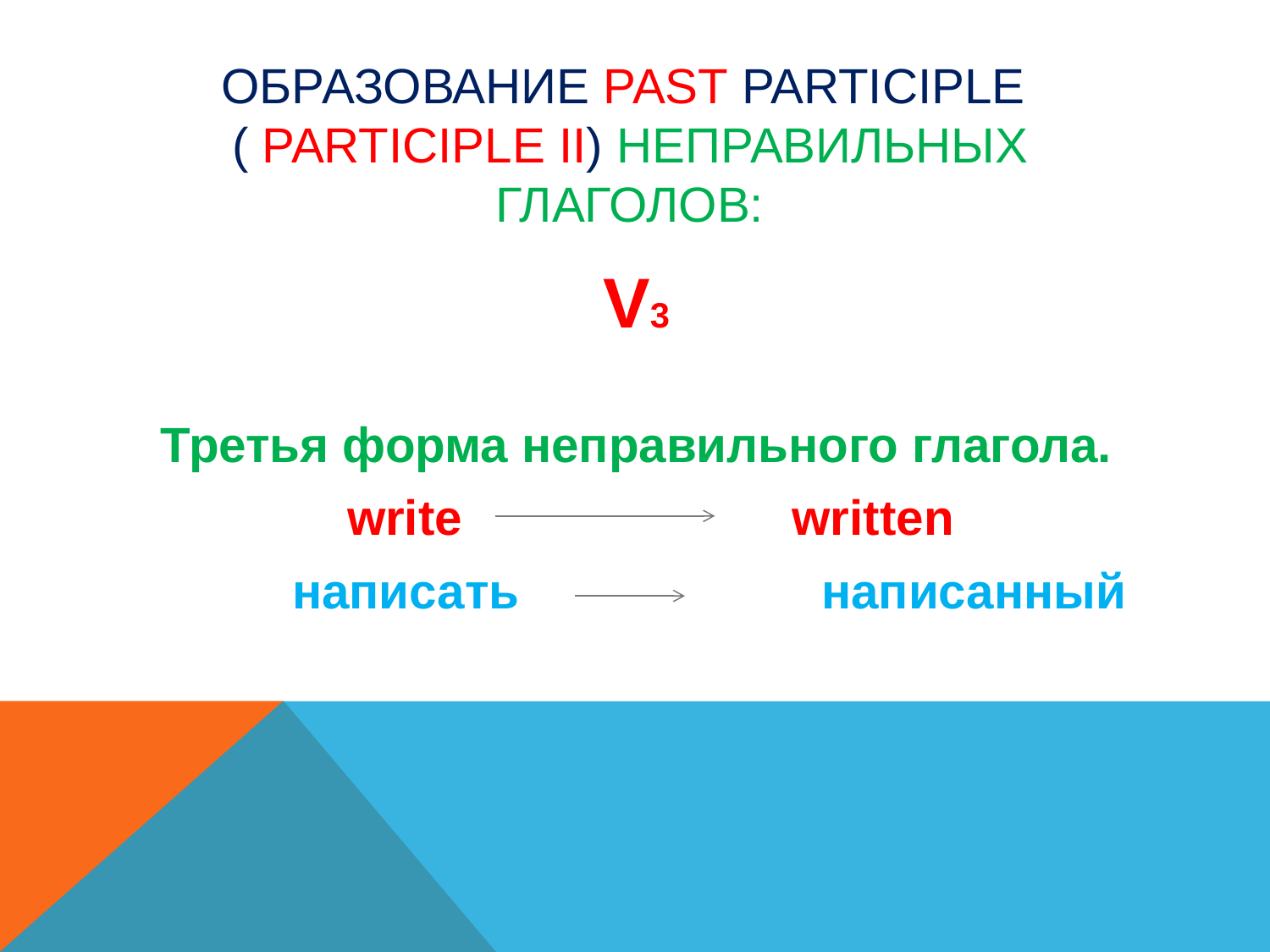

# Образование Past Participle ( Participle II) неправильных глаголов:

V3

Третья форма неправильного глагола.
                write                        written
            написать                      написанный